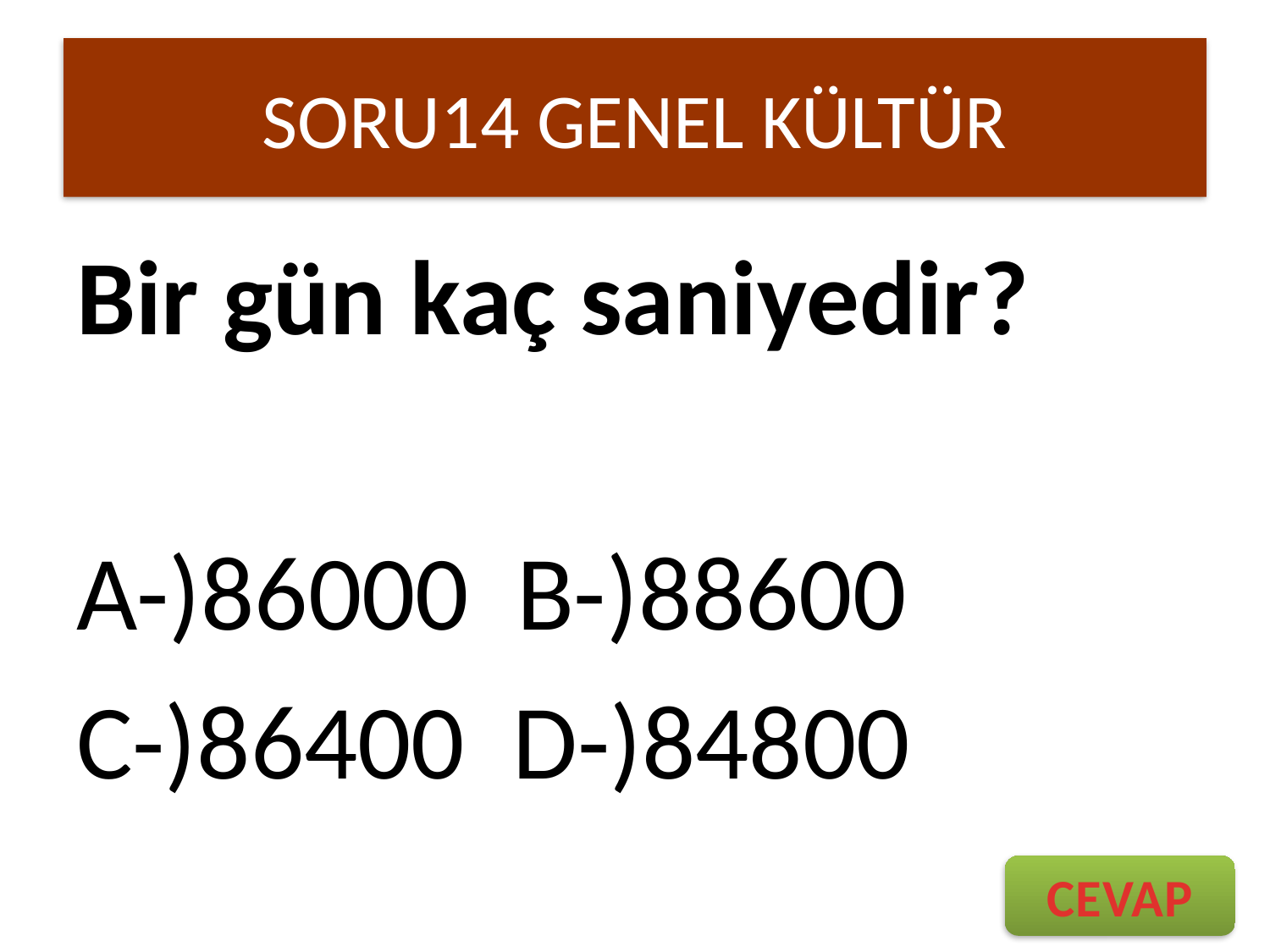

# SORU14 GENEL KÜLTÜR
Bir gün kaç saniyedir?

A-)86000  B-)88600
C-)86400  D-)84800

CEVAP